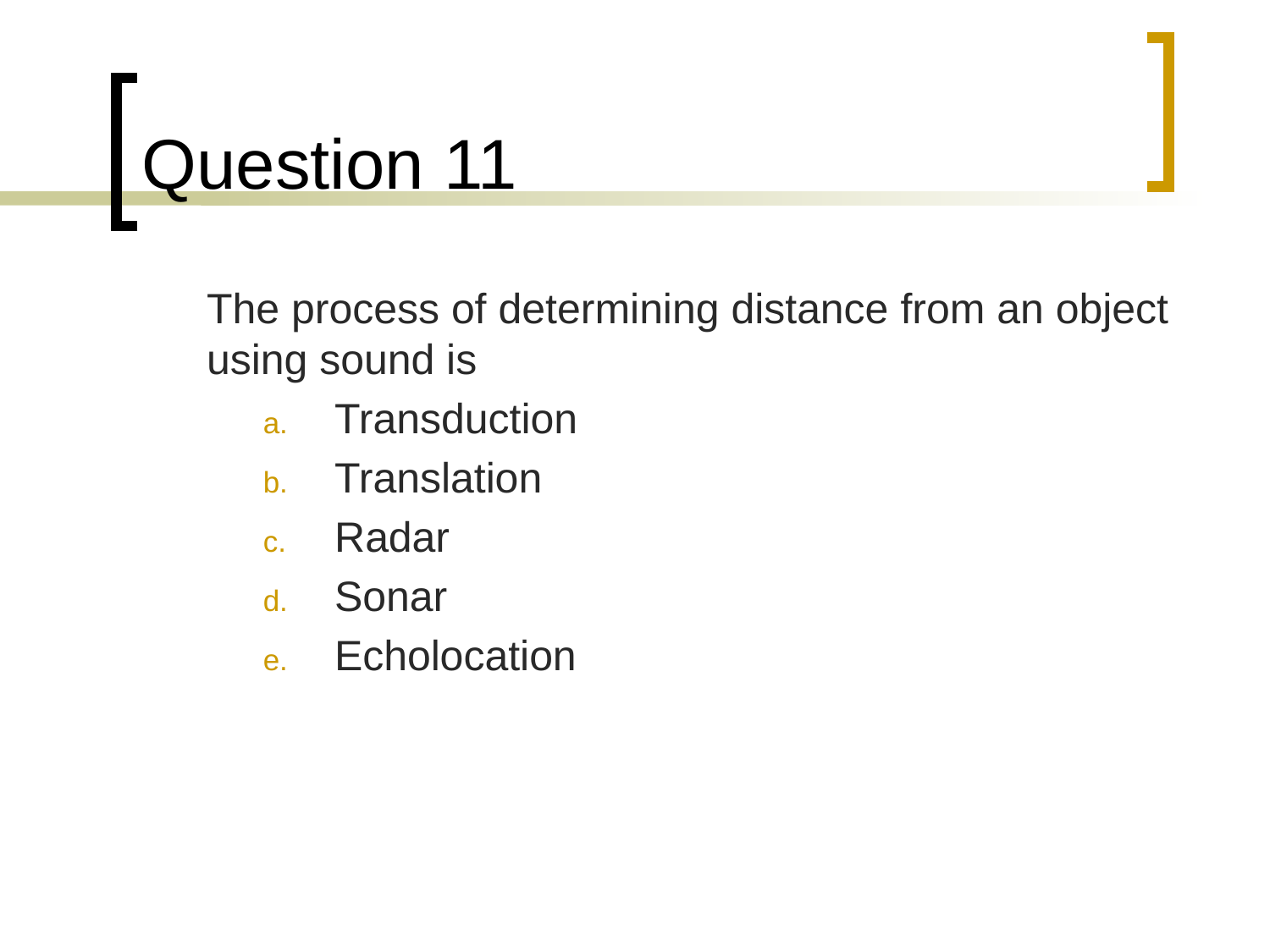

# Question 11
	The process of determining distance from an object using sound is
Transduction
Translation
Radar
Sonar
Echolocation